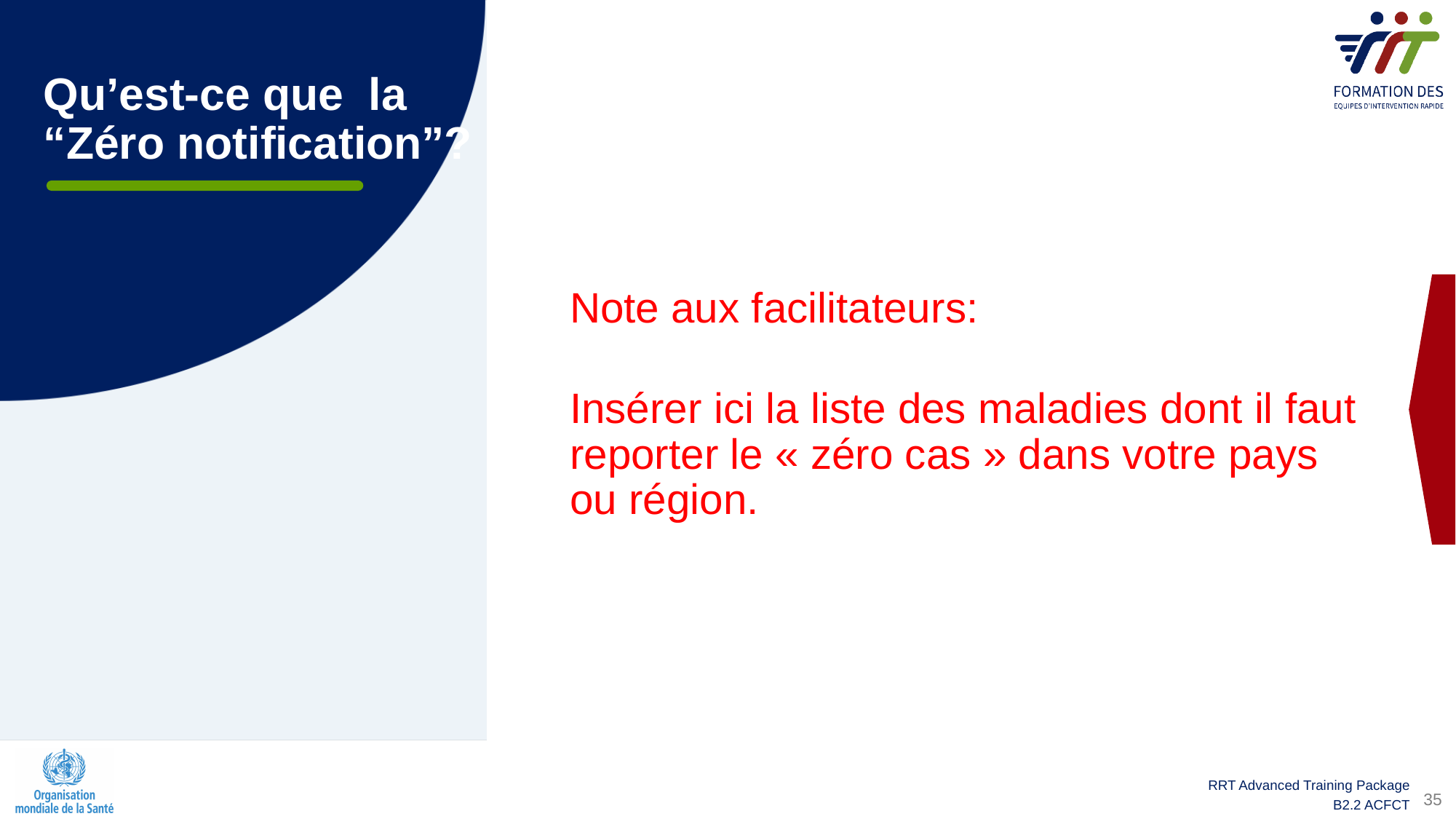

# Qu’est-ce que  la “Zéro notification”?
Note aux facilitateurs:

Insérer ici la liste des maladies dont il faut reporter le « zéro cas » dans votre pays ou région.